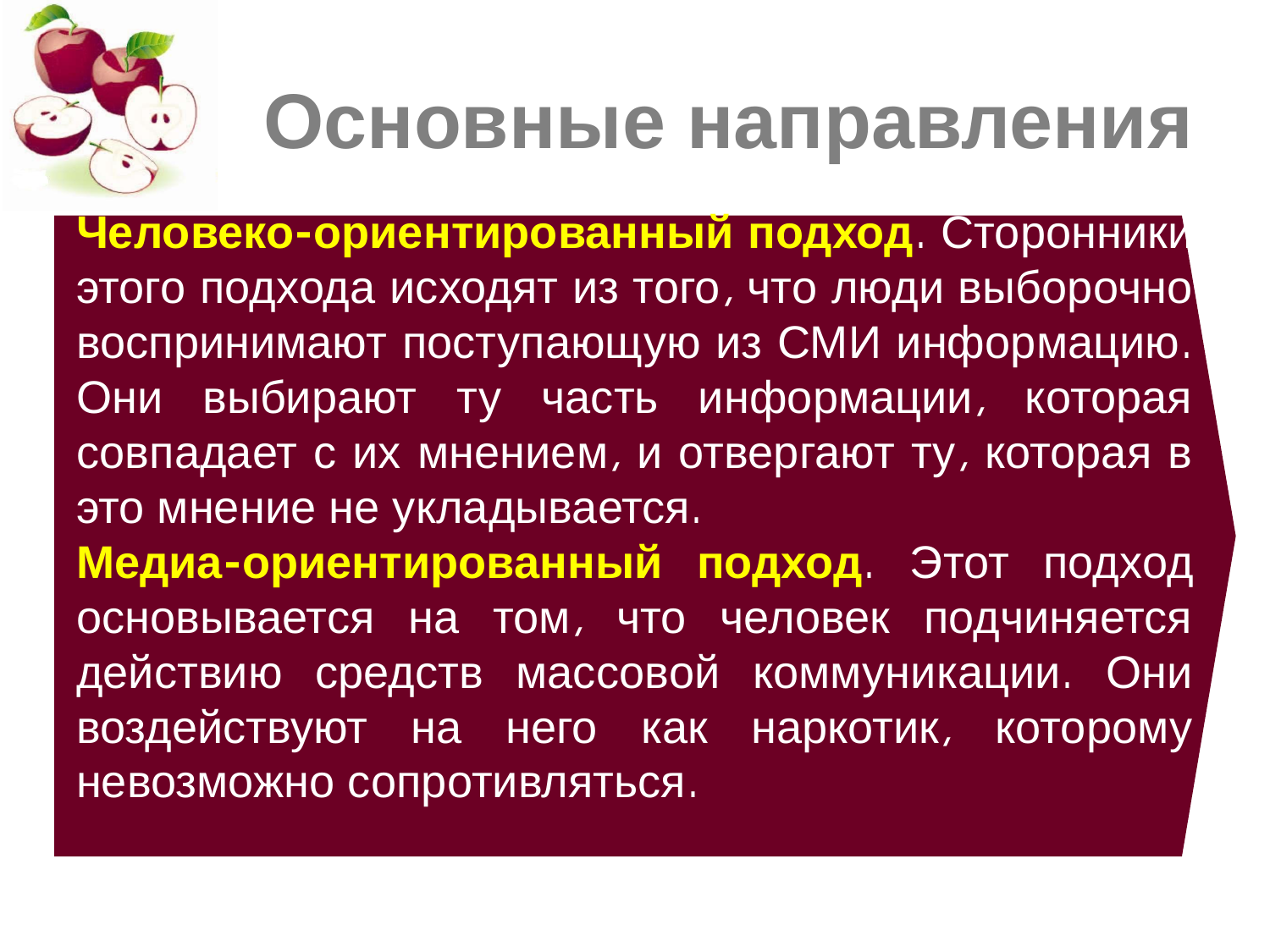

# Основные направления
Человеко-ориентированный подход. Сторонники этого подхода исходят из того, что люди выборочно воспринимают поступающую из СМИ информацию. Они выбирают ту часть информации, которая совпадает с их мнением, и отвергают ту, которая в это мнение не укладывается.
Медиа-ориентированный подход. Этот подход основывается на том, что человек подчиняется действию средств массовой коммуникации. Они воздействуют на него как наркотик, которому невозможно сопротивляться.